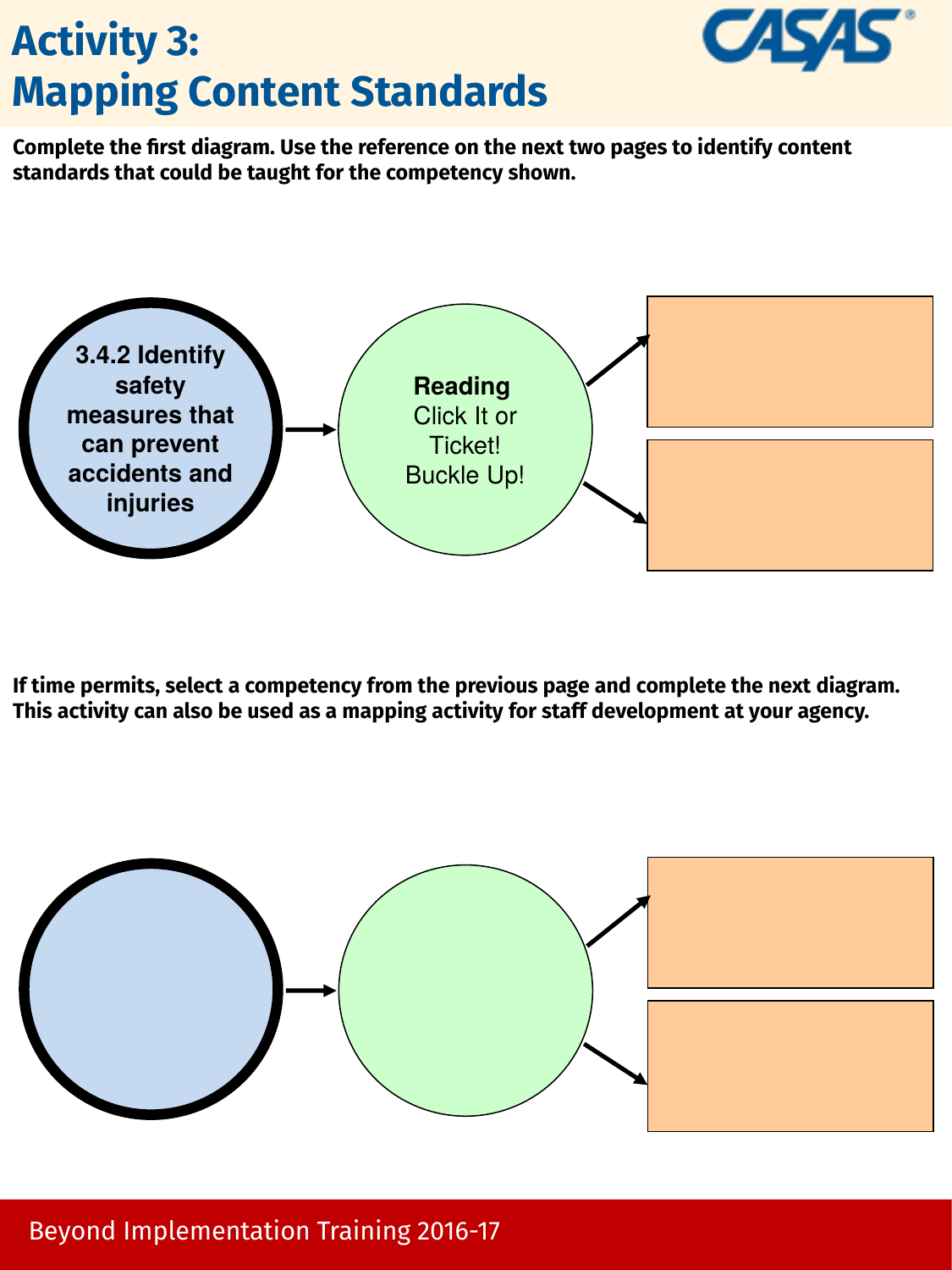

# Activity 3: Mapping Content Standards
Complete the first diagram. Use the reference on the next two pages to identify content standards that could be taught for the competency shown.

If time permits, select a competency from the previous page and complete the next diagram. This activity can also be used as a mapping activity for staff development at your agency.

3.4.2 Identify safety measures that can prevent accidents and injuries

Reading
Click It or Ticket!
Buckle Up!

3.4.2 Identify safety measures that can prevent accidents and injuries

Reading
Click It or Ticket!
Buckle Up!

Beyond Implementation Training 2016-17